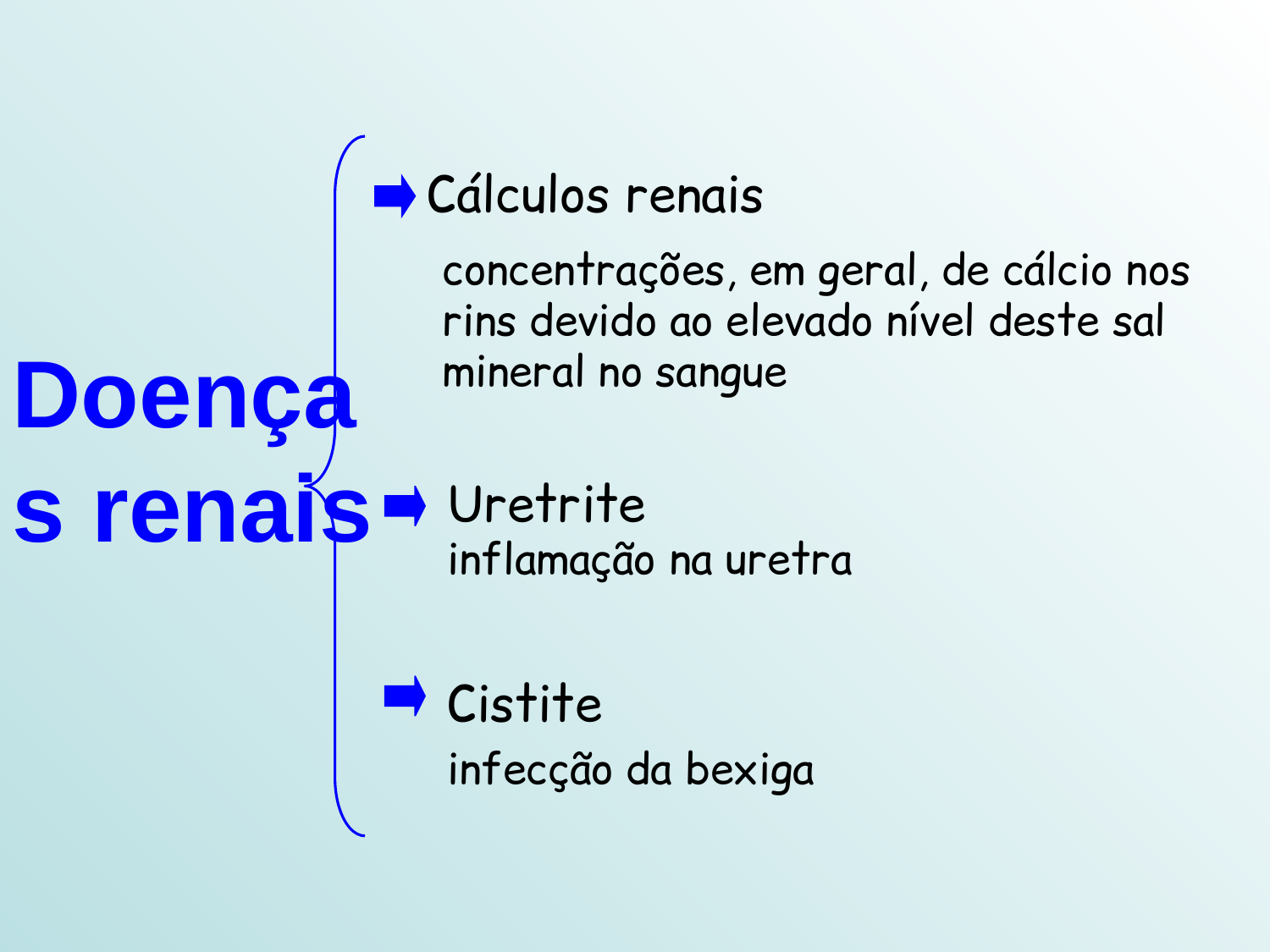

Cálculos renais

concentrações, em geral, de cálcio nos rins devido ao elevado nível deste sal mineral no sangue
Doenças renais
Uretrite

inflamação na uretra
Cistite

infecção da bexiga